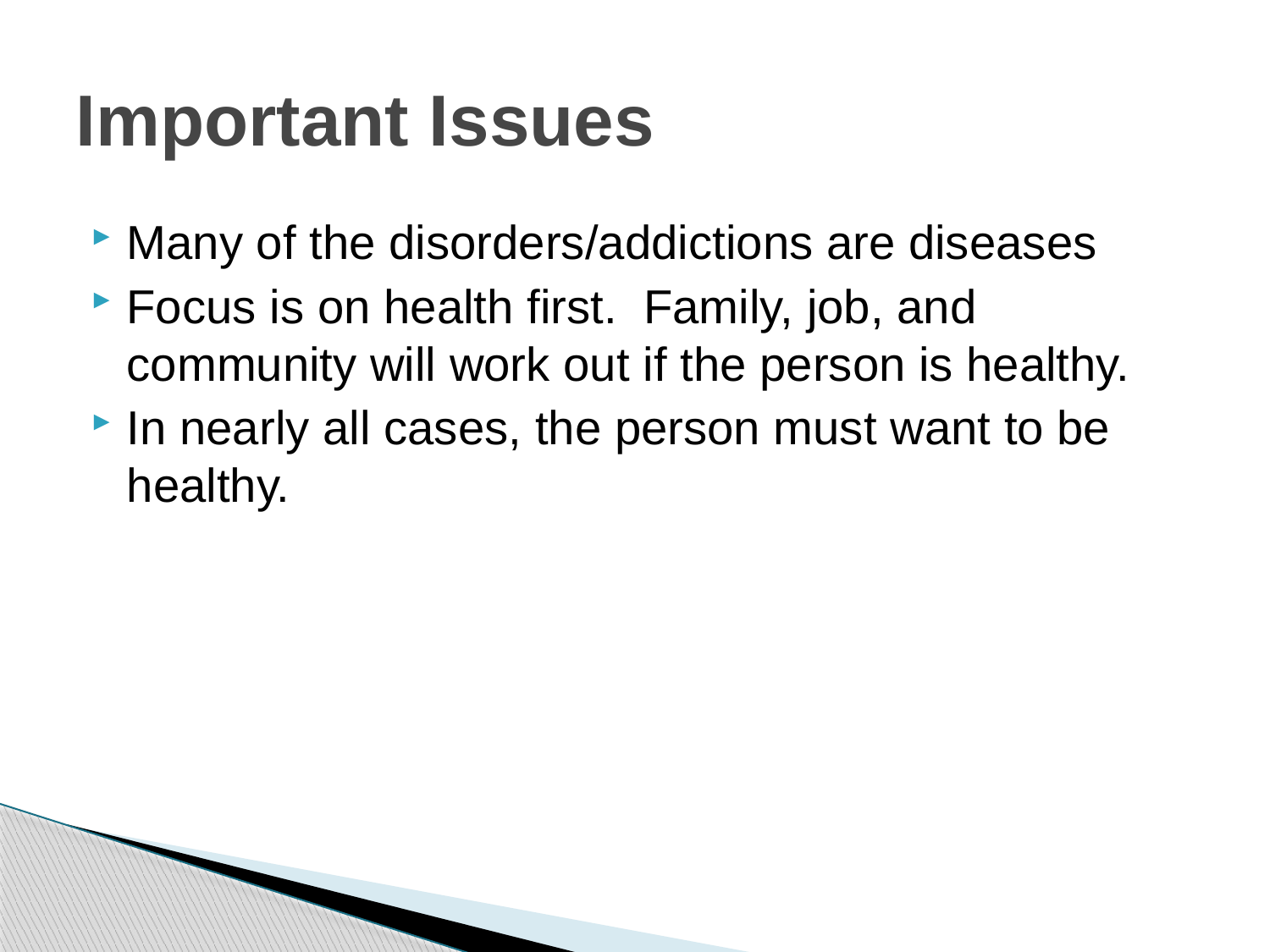

# Important Issues
Many of the disorders/addictions are diseases
Focus is on health first.  Family, job, and community will work out if the person is healthy.
In nearly all cases, the person must want to be healthy.